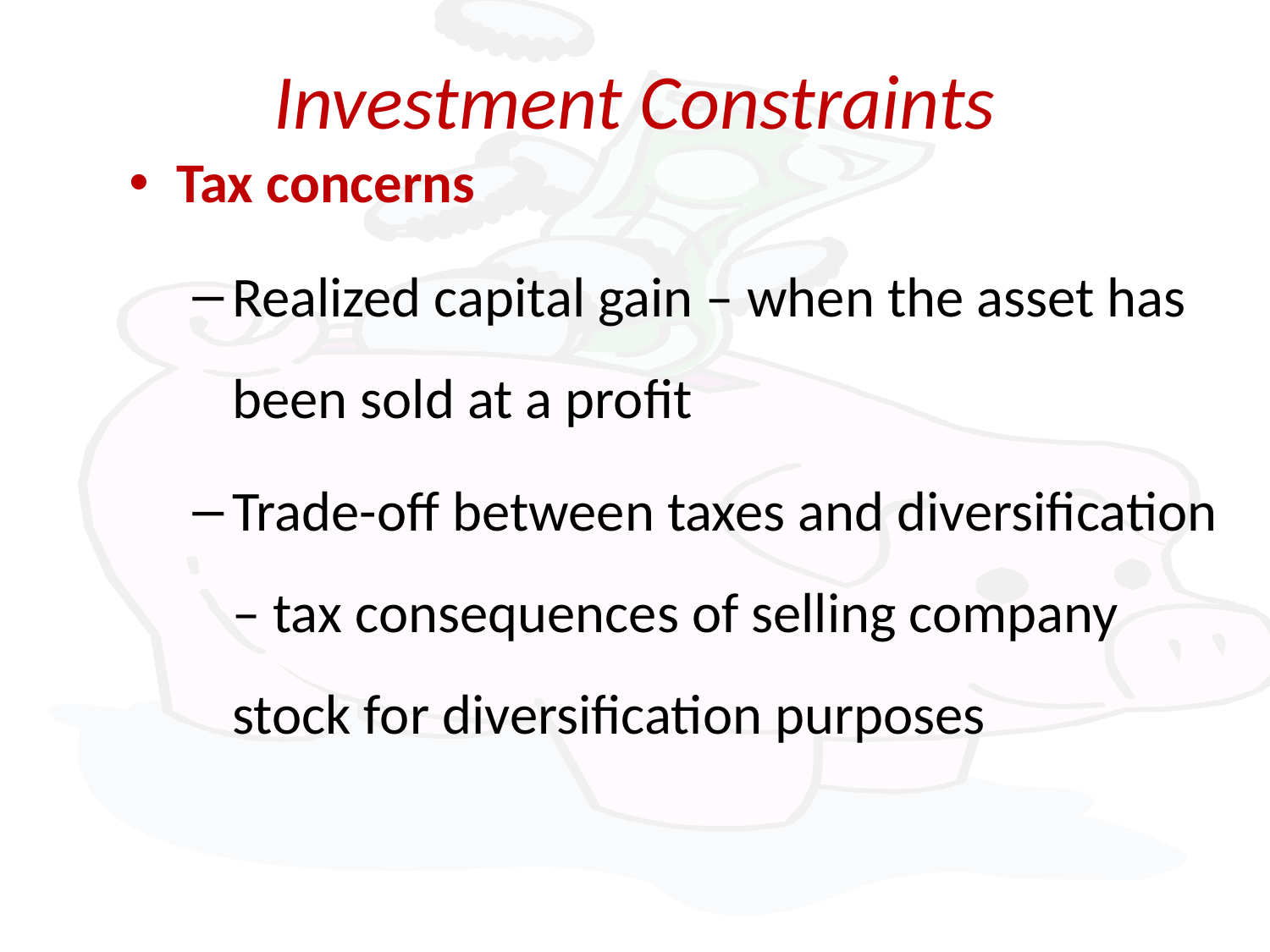

# Investment Constraints
Tax concerns
Realized capital gain – when the asset has been sold at a profit
Trade-off between taxes and diversification – tax consequences of selling company stock for diversification purposes